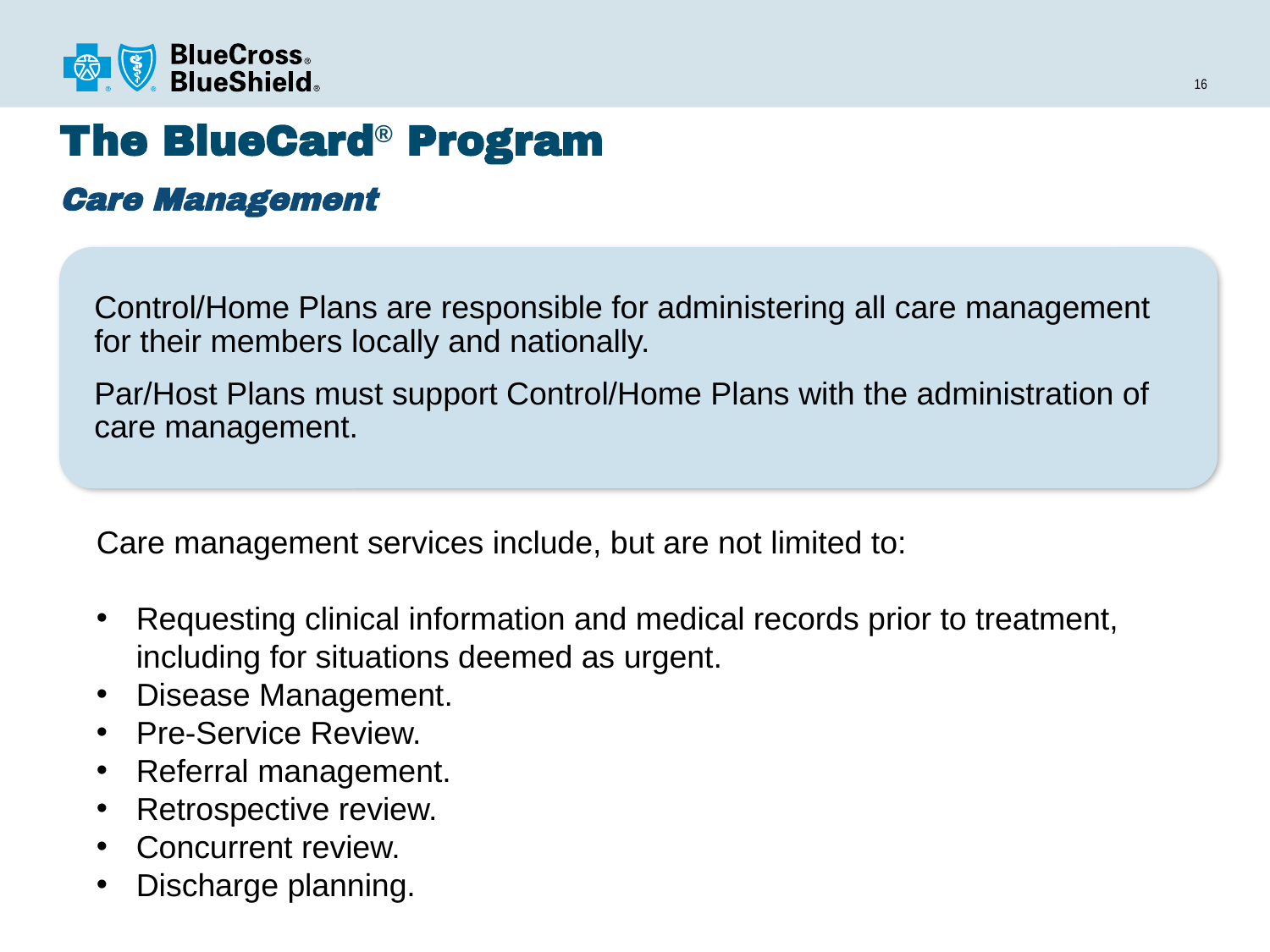

# The BlueCard® Program Care Management

Control/Home Plans are responsible for administering all care management for their members locally and nationally.
Par/Host Plans must support Control/Home Plans with the administration of care management.

Care management services include, but are not limited to:

Requesting clinical information and medical records prior to treatment, including for situations deemed as urgent.
Disease Management.
Pre-Service Review.
Referral management.
Retrospective review.
Concurrent review.
Discharge planning.